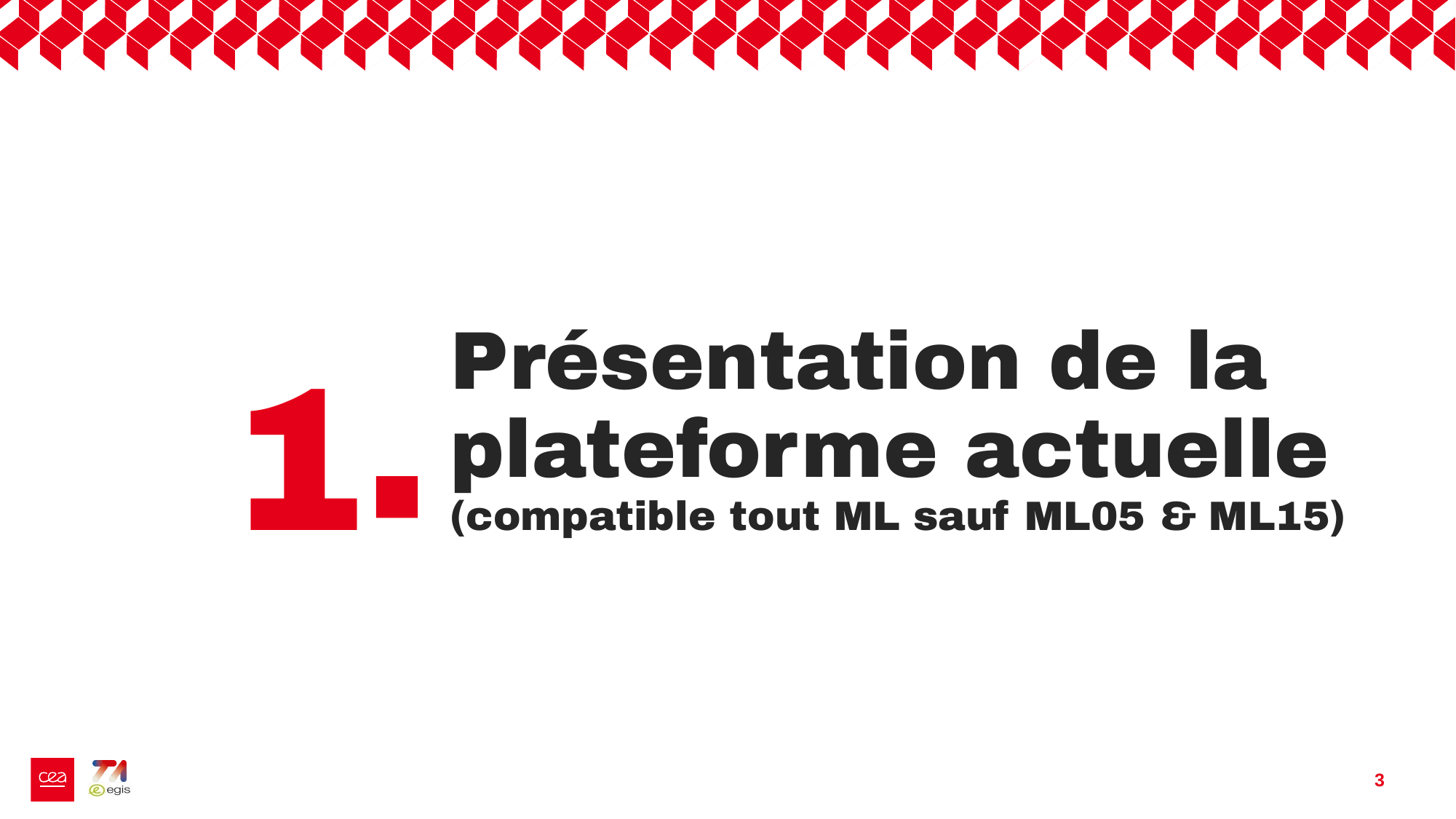

1
# Présentation de la plateforme actuelle (compatible tout ML sauf ML05 & ML15)
3